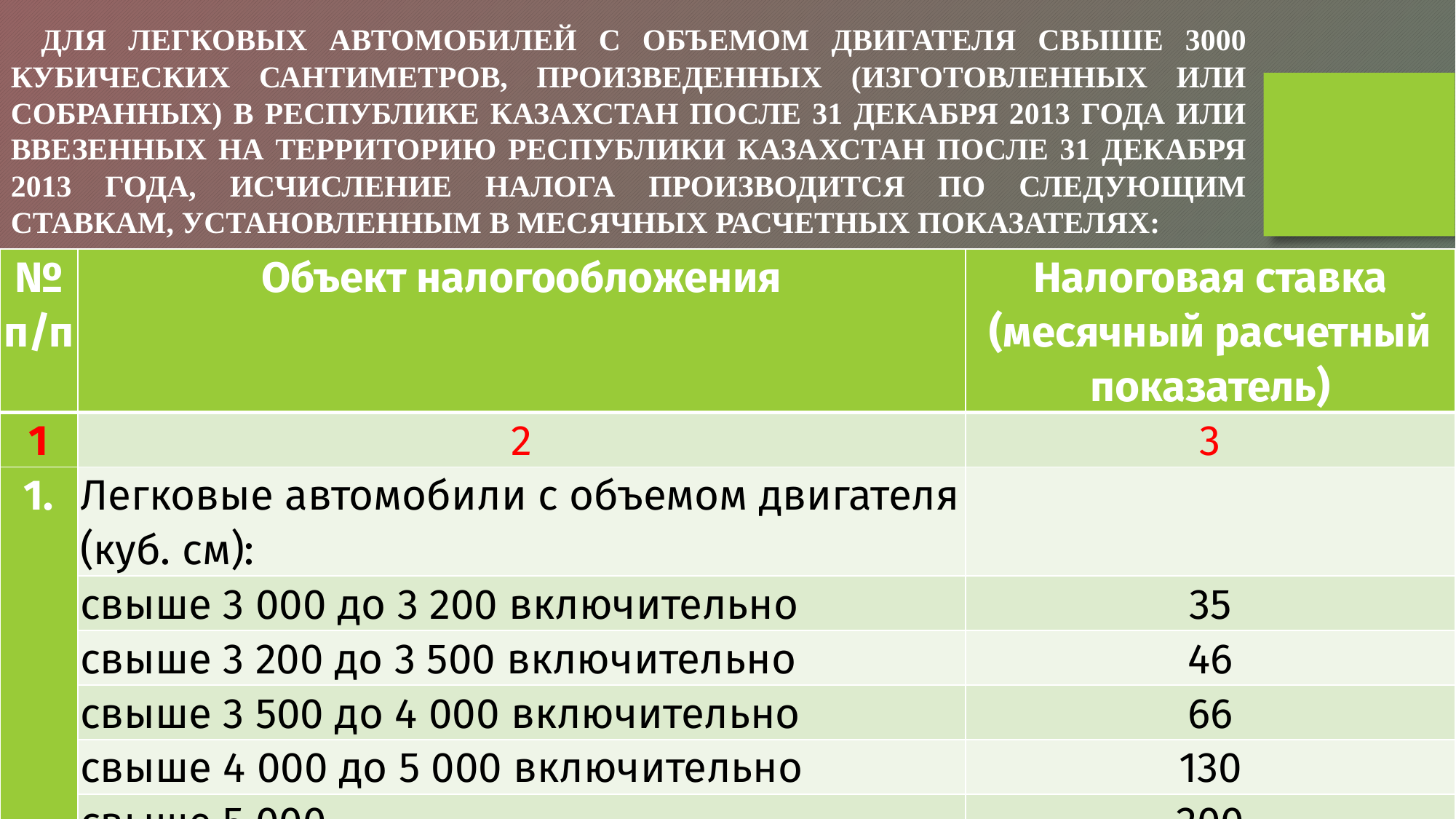

ДЛЯ ЛЕГКОВЫХ АВТОМОБИЛЕЙ С ОБЪЕМОМ ДВИГАТЕЛЯ СВЫШЕ 3000 КУБИЧЕСКИХ САНТИМЕТРОВ, ПРОИЗВЕДЕННЫХ (ИЗГОТОВЛЕННЫХ ИЛИ СОБРАННЫХ) В РЕСПУБЛИКЕ КАЗАХСТАН ПОСЛЕ 31 ДЕКАБРЯ 2013 ГОДА ИЛИ ВВЕЗЕННЫХ НА ТЕРРИТОРИЮ РЕСПУБЛИКИ КАЗАХСТАН ПОСЛЕ 31 ДЕКАБРЯ 2013 ГОДА, ИСЧИСЛЕНИЕ НАЛОГА ПРОИЗВОДИТСЯ ПО СЛЕДУЮЩИМ СТАВКАМ, УСТАНОВЛЕННЫМ В МЕСЯЧНЫХ РАСЧЕТНЫХ ПОКАЗАТЕЛЯХ:
| № п/п | Объект налогообложения | Налоговая ставка (месячный расчетный показатель) |
| --- | --- | --- |
| 1 | 2 | 3 |
| 1. | Легковые автомобили с объемом двигателя (куб. см): |  |
|  | свыше 3 000 до 3 200 включительно | 35 |
|  | свыше 3 200 до 3 500 включительно | 46 |
|  | свыше 3 500 до 4 000 включительно | 66 |
|  | свыше 4 000 до 5 000 включительно | 130 |
|  | свыше 5 000 | 200 |